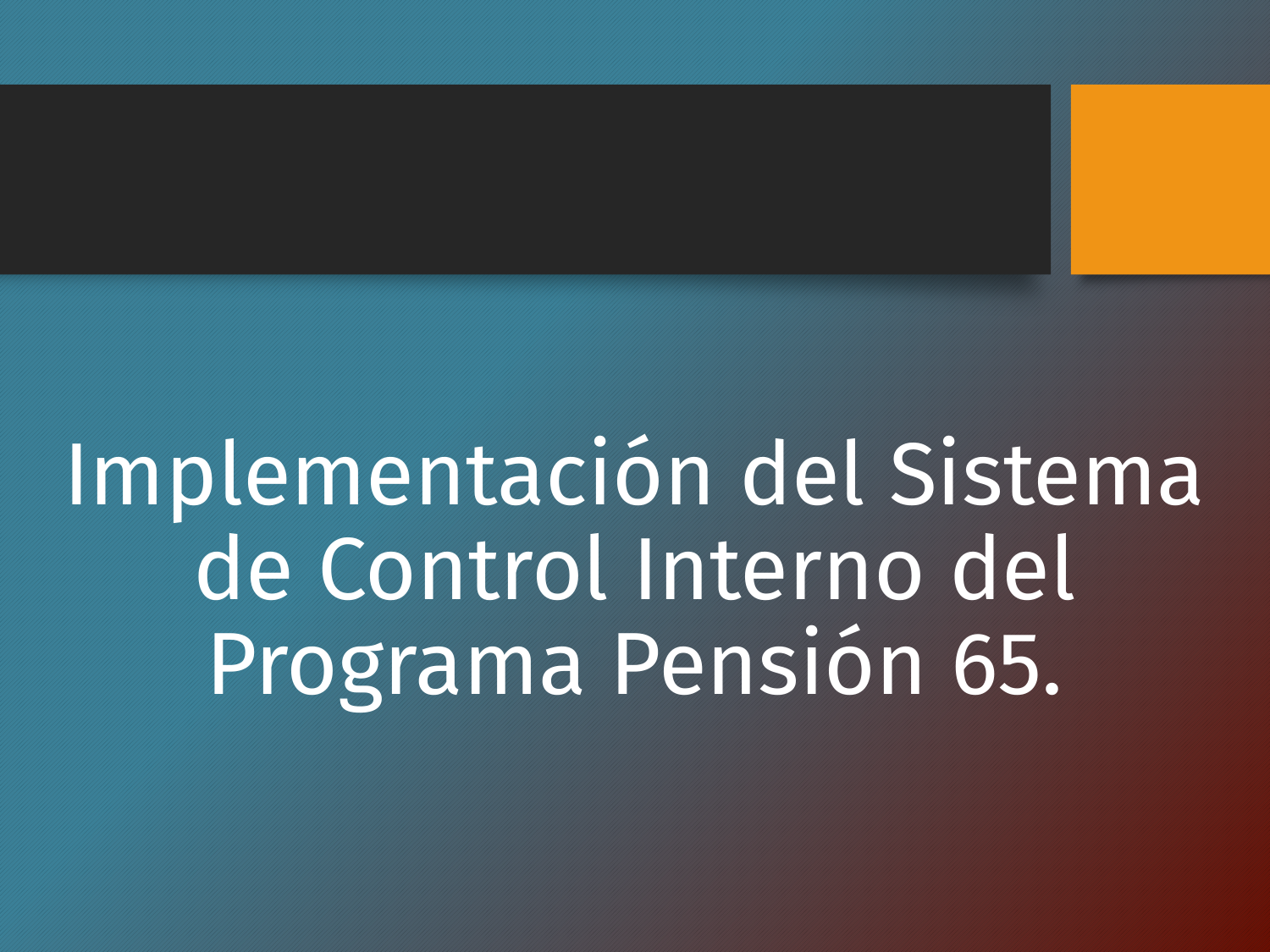

# Implementación del Sistema de Control Interno del Programa Pensión 65.